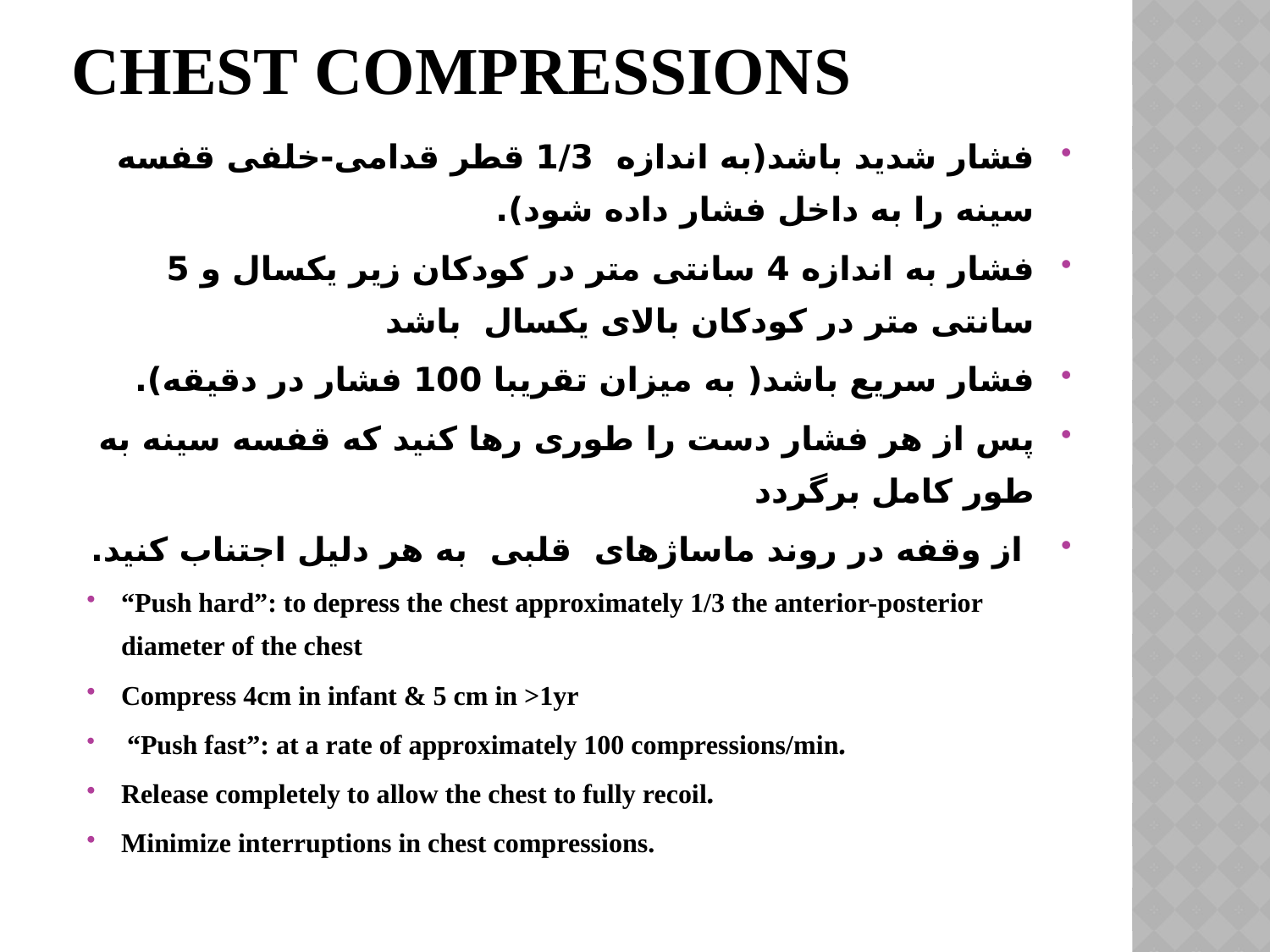

# Chest Compressions
فشار شدید باشد(به اندازه  1/3 قطر قدامی-خلفی قفسه سینه را به داخل فشار داده شود).
فشار به اندازه 4 سانتی متر در کودکان زیر یکسال و 5 سانتی متر در کودکان بالای یکسال  باشد
فشار سریع باشد( به میزان تقریبا 100 فشار در دقیقه).
پس از هر فشار دست را طوری رها کنید که قفسه سینه به طور کامل برگردد
 از وقفه در روند ماساژهای  قلبی  به هر دلیل اجتناب کنید.
“Push hard”: to depress the chest approximately 1/3 the anterior-posterior diameter of the chest
Compress 4cm in infant & 5 cm in >1yr
 “Push fast”: at a rate of approximately 100 compressions/min.
Release completely to allow the chest to fully recoil.
Minimize interruptions in chest compressions.